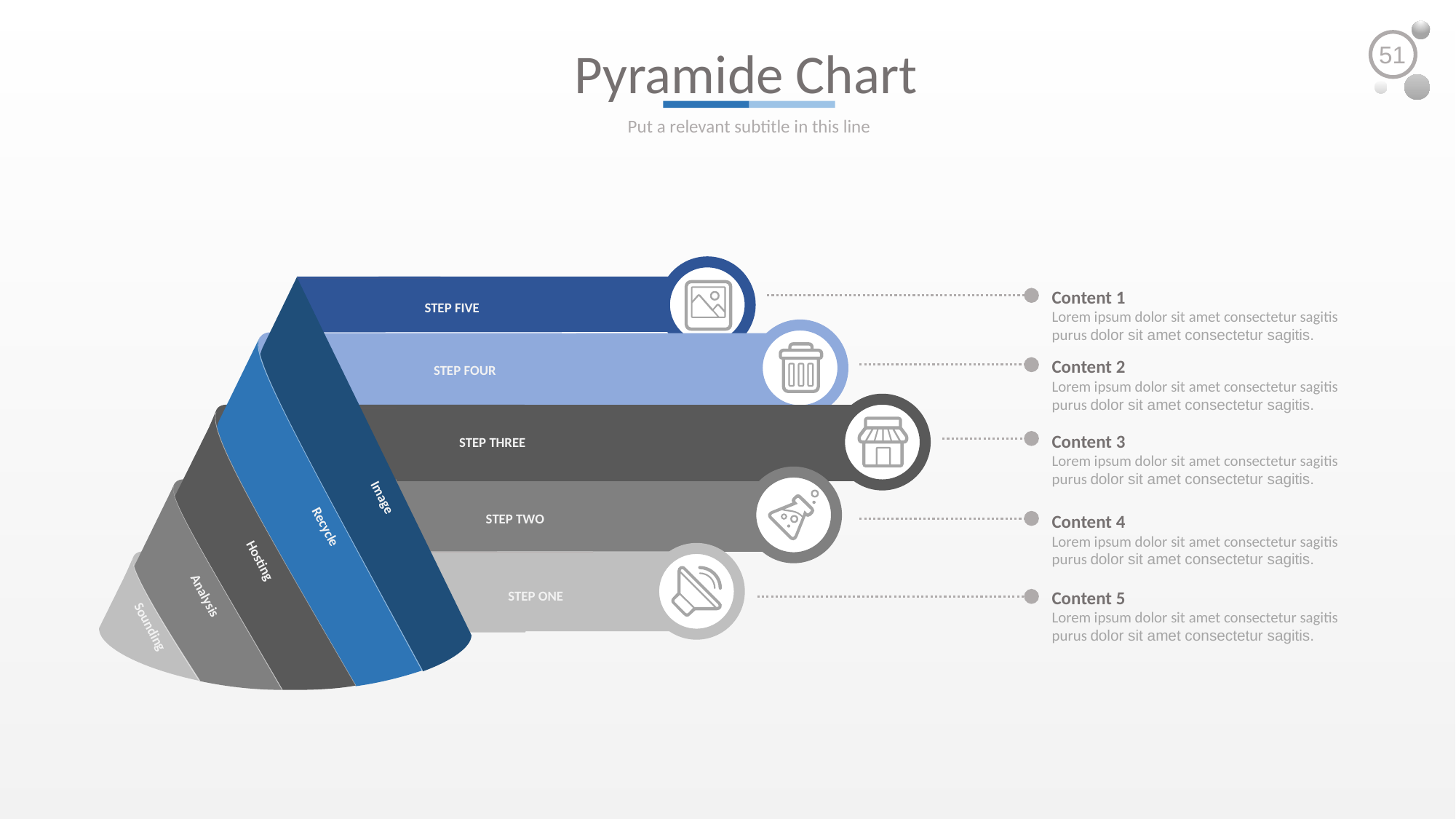

Pyramide Chart

51

Put a relevant subtitle in this line

STEP FIVE

STEP FOUR

STEP THREE

STEP TWO

STEP ONE
Content 1
Lorem ipsum dolor sit amet consectetur sagitis purus dolor sit amet consectetur sagitis.
Content 2
Lorem ipsum dolor sit amet consectetur sagitis purus dolor sit amet consectetur sagitis.
Content 3
Lorem ipsum dolor sit amet consectetur sagitis purus dolor sit amet consectetur sagitis.
Content 4
Lorem ipsum dolor sit amet consectetur sagitis purus dolor sit amet consectetur sagitis.
Content 5
Lorem ipsum dolor sit amet consectetur sagitis purus dolor sit amet consectetur sagitis.
Image
Recycle
Hosting
Analysis
Sounding